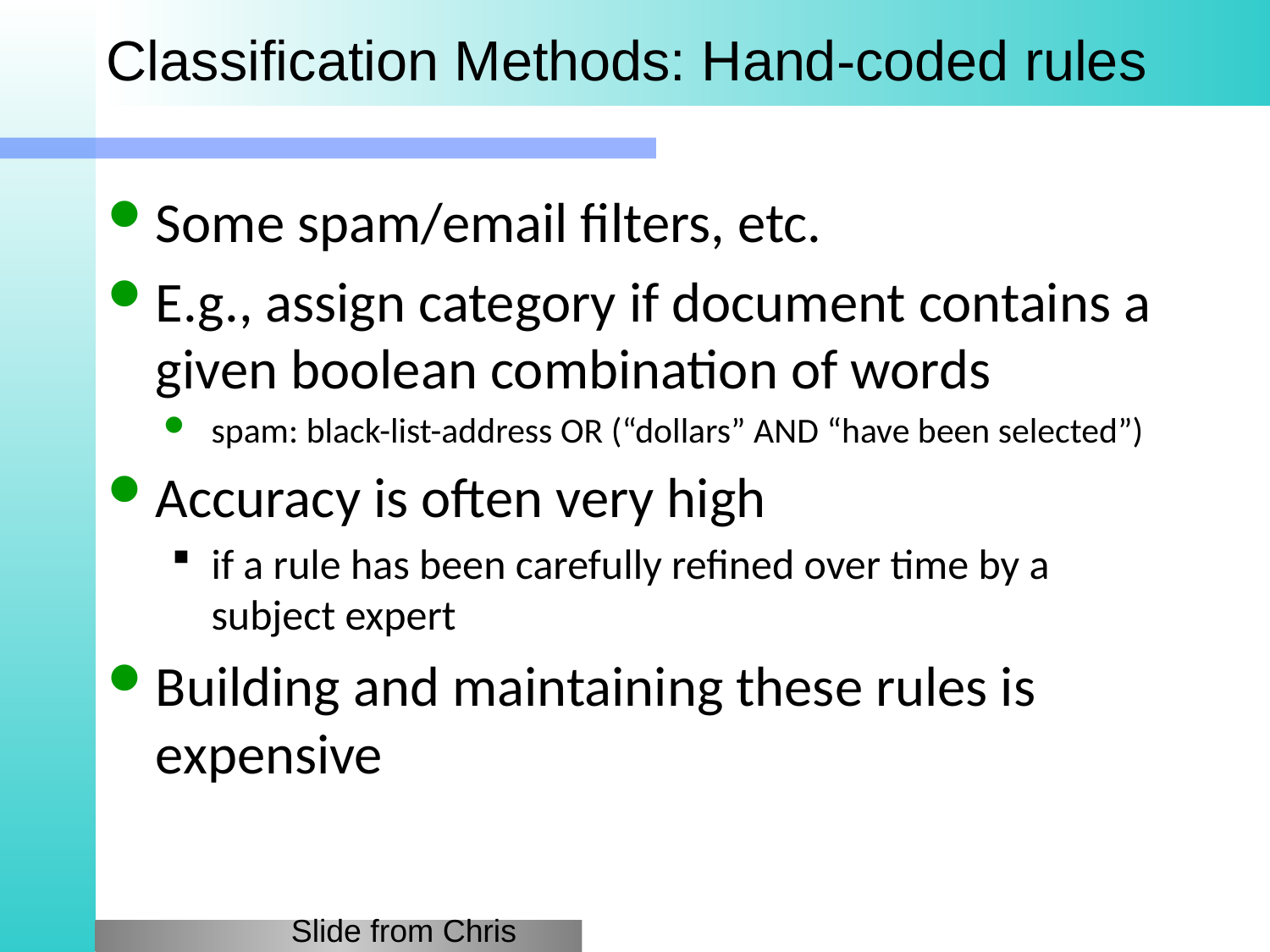

# Classification Methods: Hand-coded rules
Some spam/email filters, etc.
E.g., assign category if document contains a given boolean combination of words
spam: black-list-address OR (“dollars” AND “have been selected”)
Accuracy is often very high
if a rule has been carefully refined over time by a subject expert
Building and maintaining these rules is expensive
Slide from Chris Manning